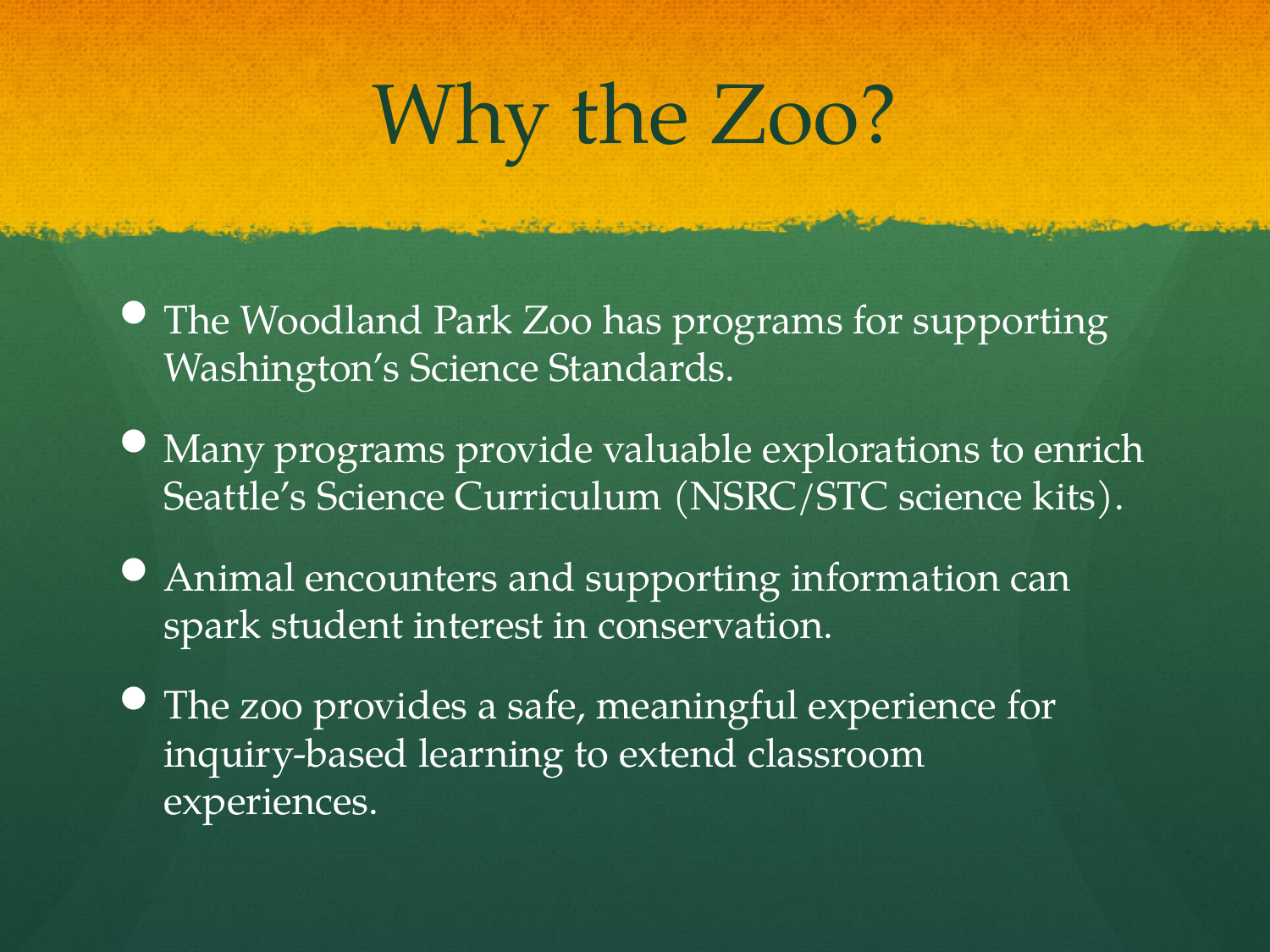

# Why the Zoo?
The Woodland Park Zoo has programs for supporting Washington’s Science Standards.
Many programs provide valuable explorations to enrich Seattle’s Science Curriculum (NSRC/STC science kits).
Animal encounters and supporting information can spark student interest in conservation.
The zoo provides a safe, meaningful experience for inquiry-based learning to extend classroom experiences.